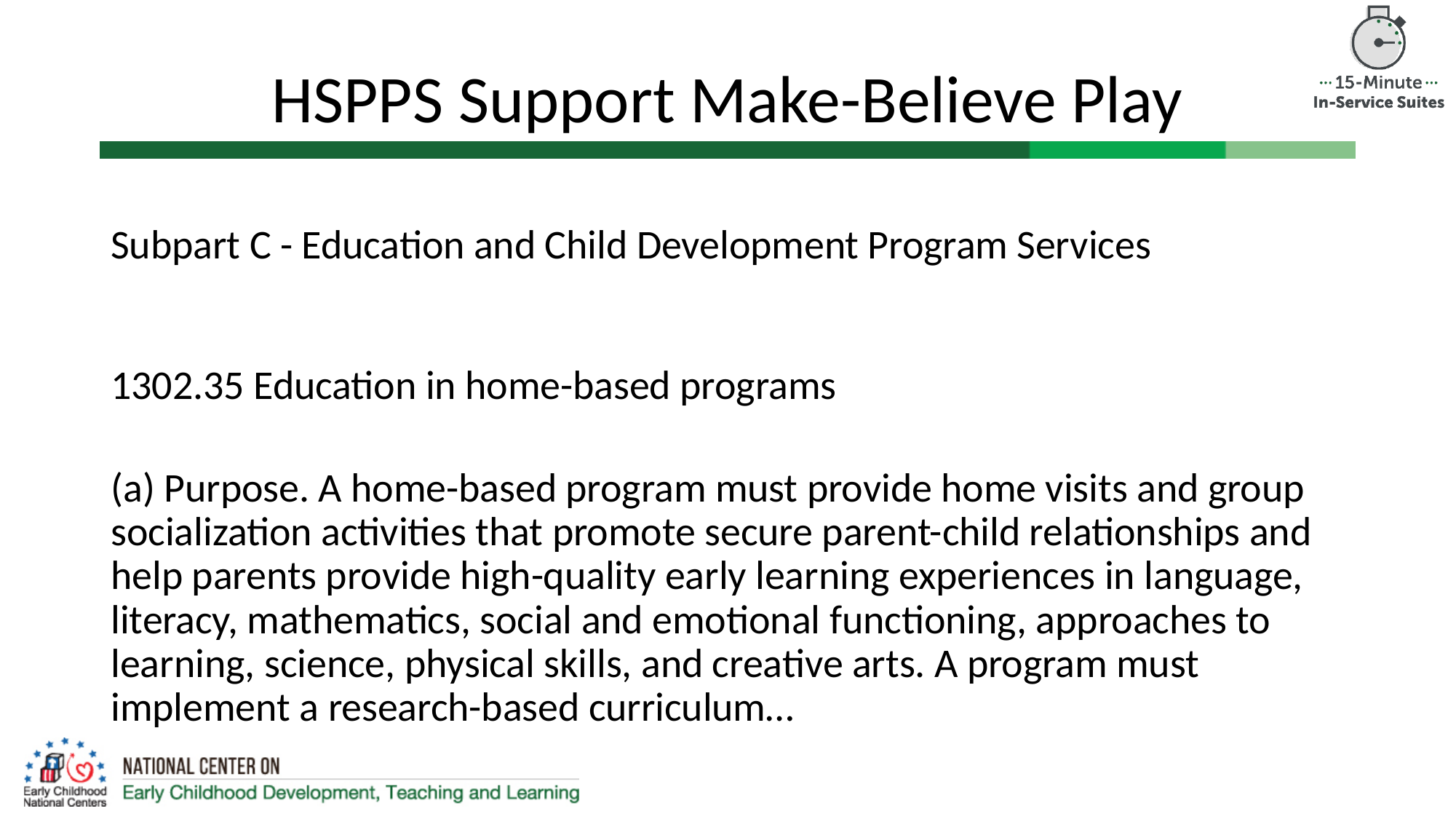

# HSPPS Support Make-Believe Play
Subpart C - Education and Child Development Program Services

1302.35 Education in home-based programs

(a) Purpose. A home-based program must provide home visits and group socialization activities that promote secure parent-child relationships and help parents provide high-quality early learning experiences in language, literacy, mathematics, social and emotional functioning, approaches to learning, science, physical skills, and creative arts. A program must implement a research-based curriculum…